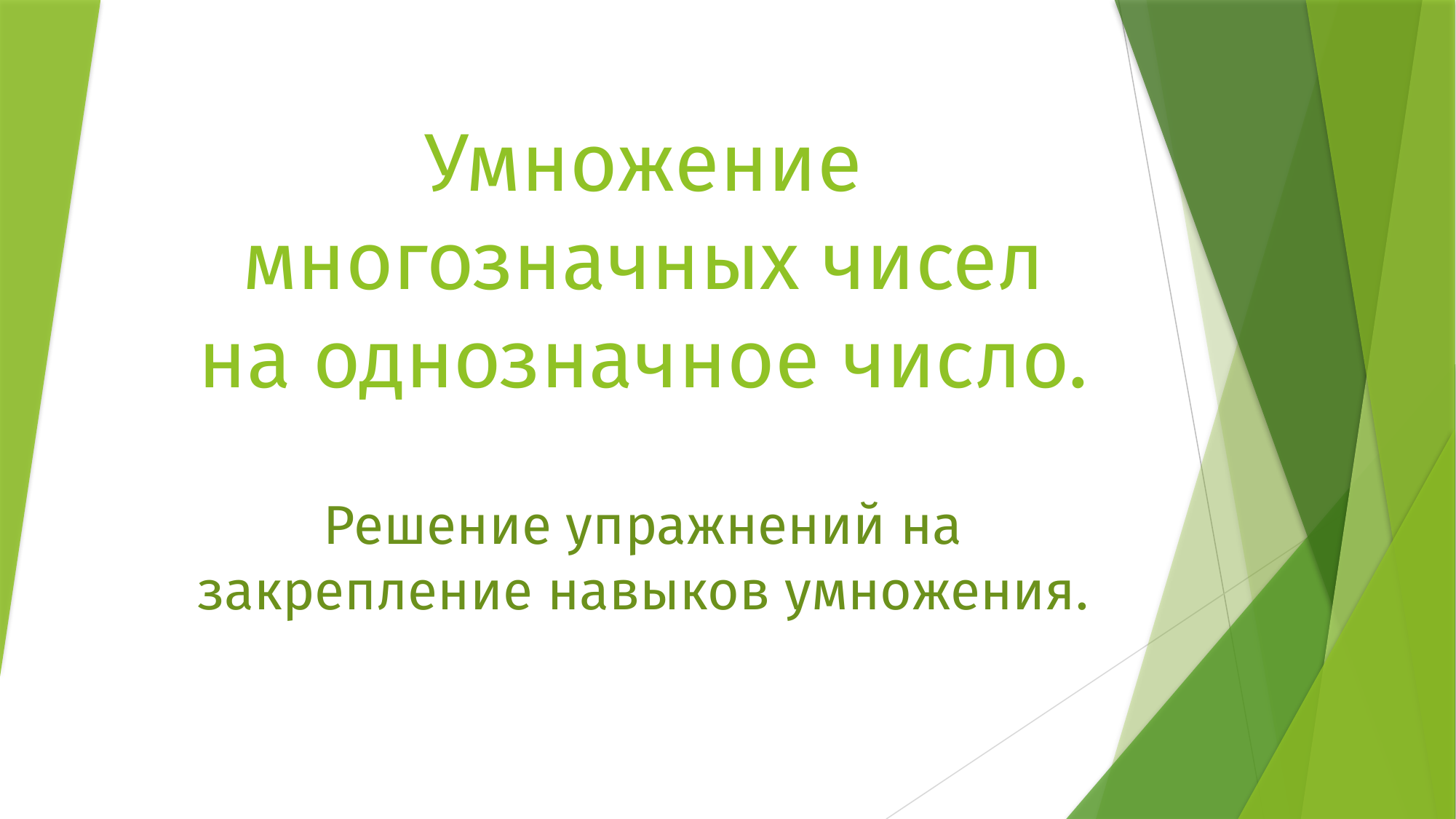

# Умножение многозначных чисел на однозначное число.
Решение упражнений на закрепление навыков умножения.